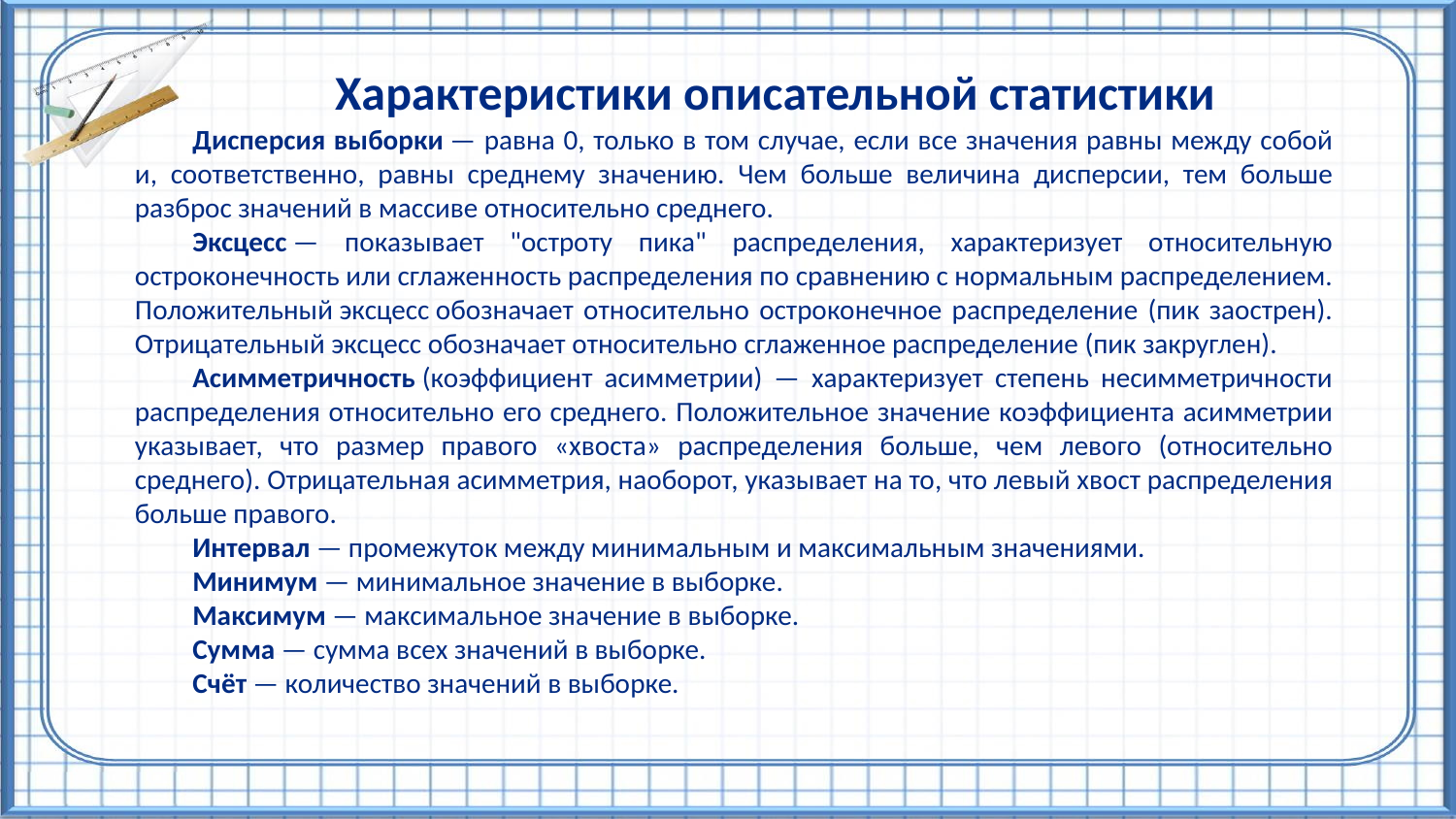

Характеристики описательной статистики
Дисперсия выборки — равна 0, только в том случае, если все значения равны между собой и, соответственно, равны среднему значению. Чем больше величина дисперсии, тем больше разброс значений в массиве относительно среднего.
Эксцесс — показывает "остроту пика" распределения, характеризует относительную остроконечность или сглаженность распределения по сравнению с нормальным распределением. Положительный эксцесс обозначает относительно остроконечное распределение (пик заострен). Отрицательный эксцесс обозначает относительно сглаженное распределение (пик закруглен).
Асимметричность (коэффициент асимметрии) — характеризует степень несимметричности распределения относительно его среднего. Положительное значение коэффициента асимметрии указывает, что размер правого «хвоста» распределения больше, чем левого (относительно среднего). Отрицательная асимметрия, наоборот, указывает на то, что левый хвост распределения больше правого.
Интервал — промежуток между минимальным и максимальным значениями.
Минимум — минимальное значение в выборке.
Максимум — максимальное значение в выборке.
Сумма — сумма всех значений в выборке.
Счёт — количество значений в выборке.